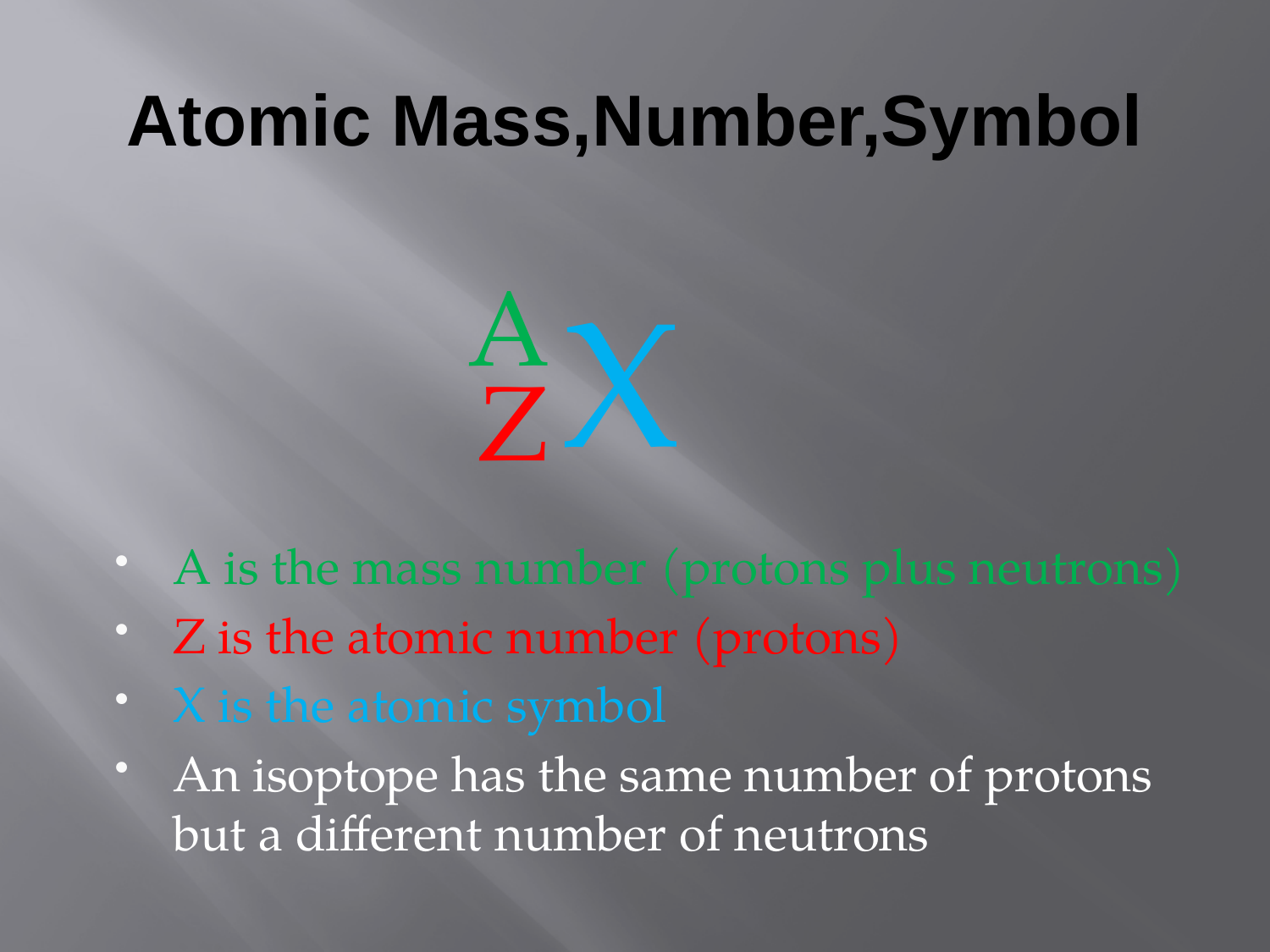

# Atomic Mass,Number,Symbol
A
X
Z
A is the mass number (protons plus neutrons)
Z is the atomic number (protons)
X is the atomic symbol
An isoptope has the same number of protons but a different number of neutrons